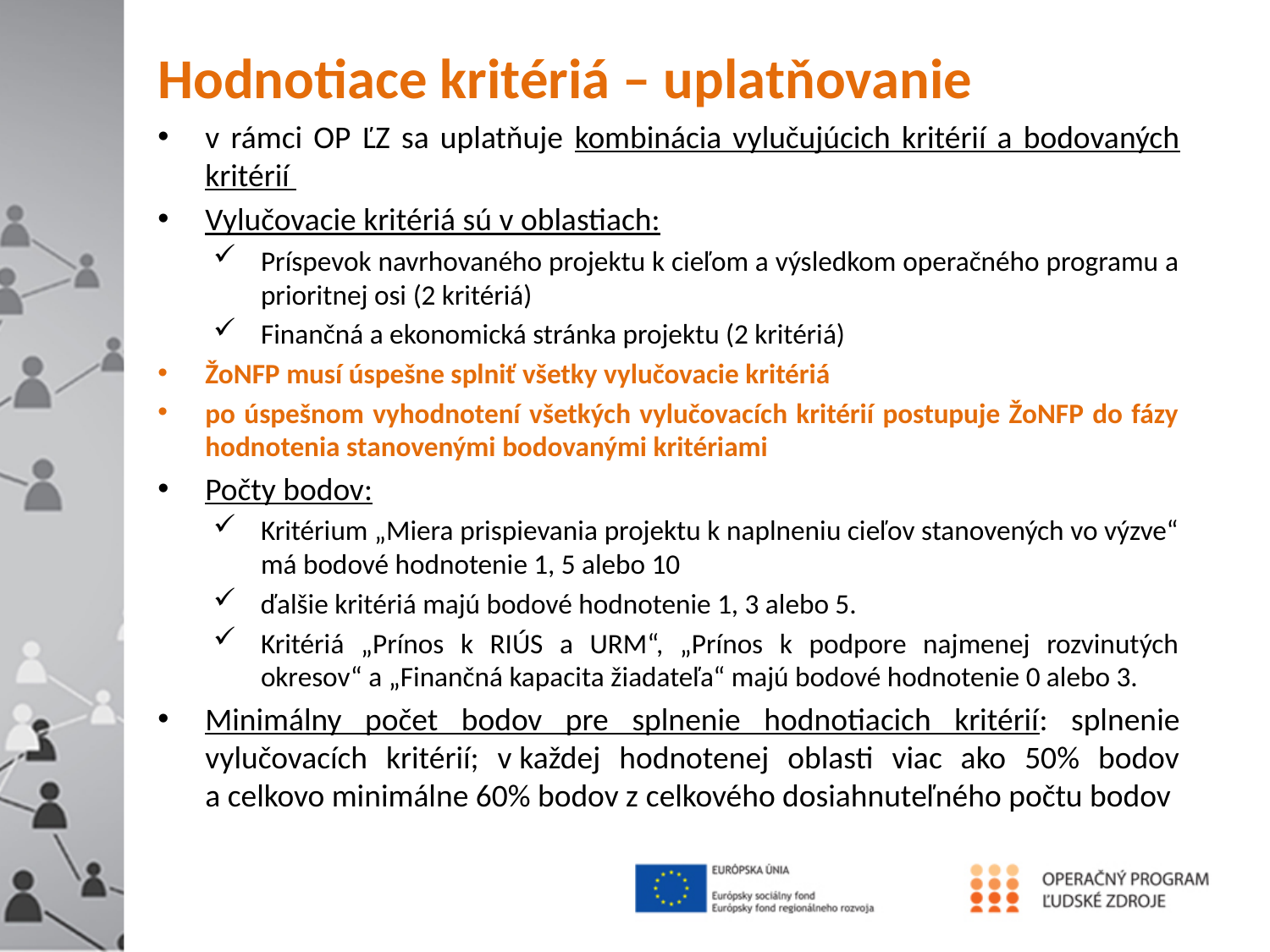

Hodnotiace kritériá – uplatňovanie
v rámci OP ĽZ sa uplatňuje kombinácia vylučujúcich kritérií a bodovaných kritérií
Vylučovacie kritériá sú v oblastiach:
Príspevok navrhovaného projektu k cieľom a výsledkom operačného programu a prioritnej osi (2 kritériá)
Finančná a ekonomická stránka projektu (2 kritériá)
ŽoNFP musí úspešne splniť všetky vylučovacie kritériá
po úspešnom vyhodnotení všetkých vylučovacích kritérií postupuje ŽoNFP do fázy hodnotenia stanovenými bodovanými kritériami
Počty bodov:
Kritérium „Miera prispievania projektu k naplneniu cieľov stanovených vo výzve“ má bodové hodnotenie 1, 5 alebo 10
ďalšie kritériá majú bodové hodnotenie 1, 3 alebo 5.
Kritériá „Prínos k RIÚS a URM“, „Prínos k podpore najmenej rozvinutých okresov“ a „Finančná kapacita žiadateľa“ majú bodové hodnotenie 0 alebo 3.
Minimálny počet bodov pre splnenie hodnotiacich kritérií: splnenie vylučovacích kritérií; v každej hodnotenej oblasti viac ako 50% bodov a celkovo minimálne 60% bodov z celkového dosiahnuteľného počtu bodov